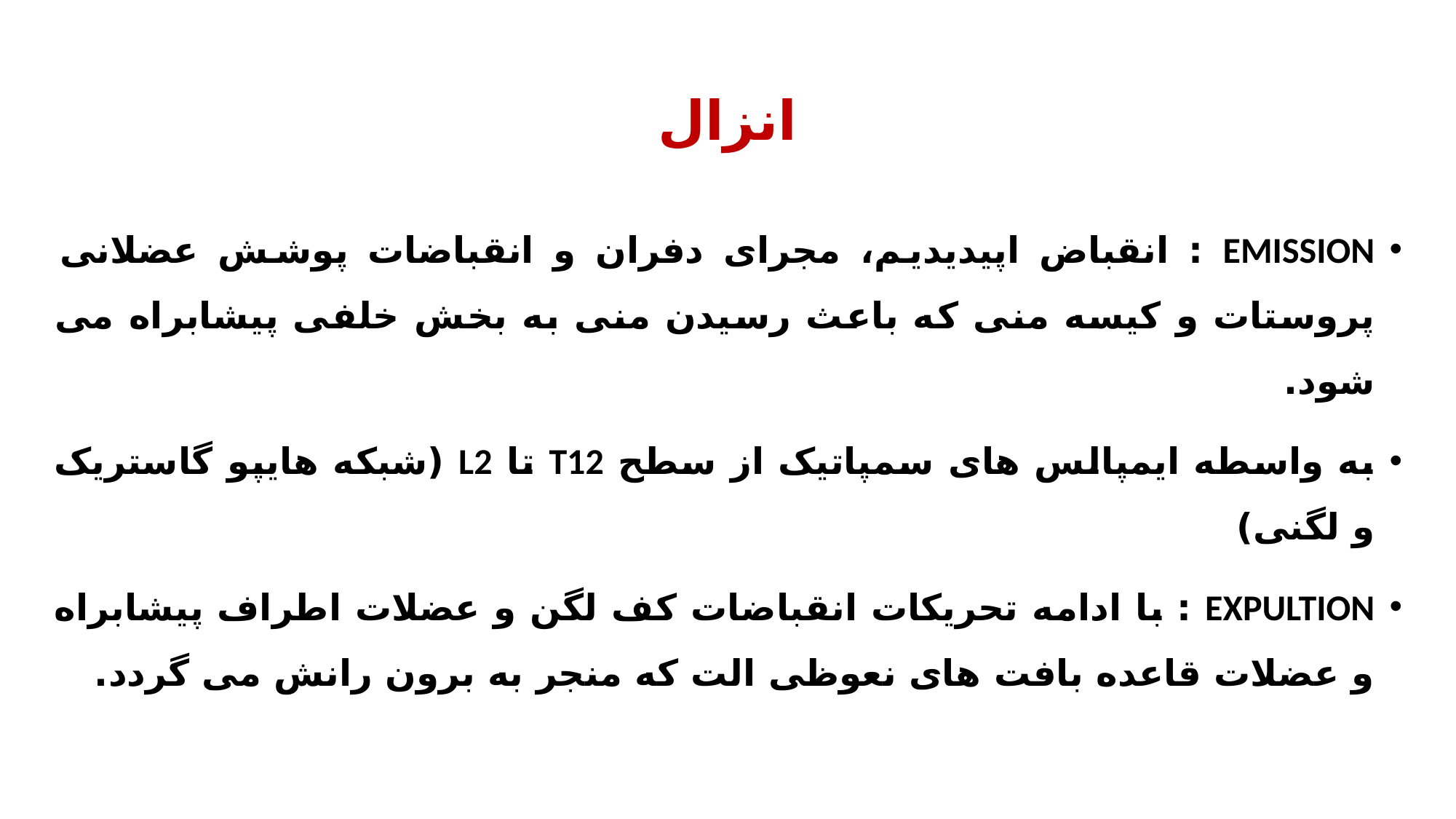

# انزال
EMISSION : انقباض اپیدیدیم، مجرای دفران و انقباضات پوشش عضلانی پروستات و کیسه منی که باعث رسیدن منی به بخش خلفی پیشابراه می شود.
به واسطه ایمپالس های سمپاتیک از سطح T12 تا L2 (شبکه هایپو گاستریک و لگنی)
EXPULTION : با ادامه تحریکات انقباضات کف لگن و عضلات اطراف پیشابراه و عضلات قاعده بافت های نعوظی الت که منجر به برون رانش می گردد.